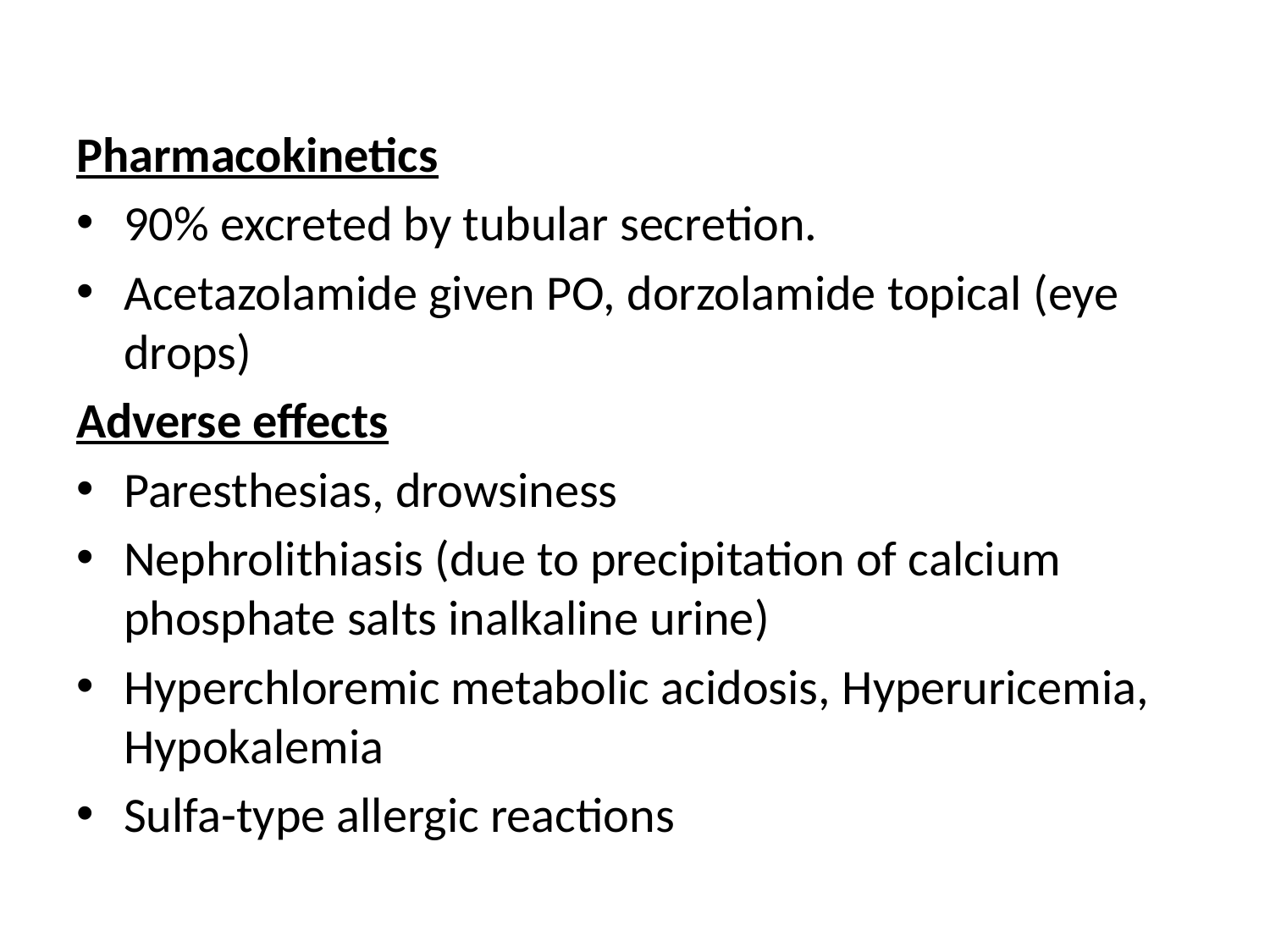

Pharmacokinetics
90% excreted by tubular secretion.
Acetazolamide given PO, dorzolamide topical (eye drops)
Adverse effects
Paresthesias, drowsiness
Nephrolithiasis (due to precipitation of calcium phosphate salts inalkaline urine)
Hyperchloremic metabolic acidosis, Hyperuricemia, Hypokalemia
Sulfa-type allergic reactions